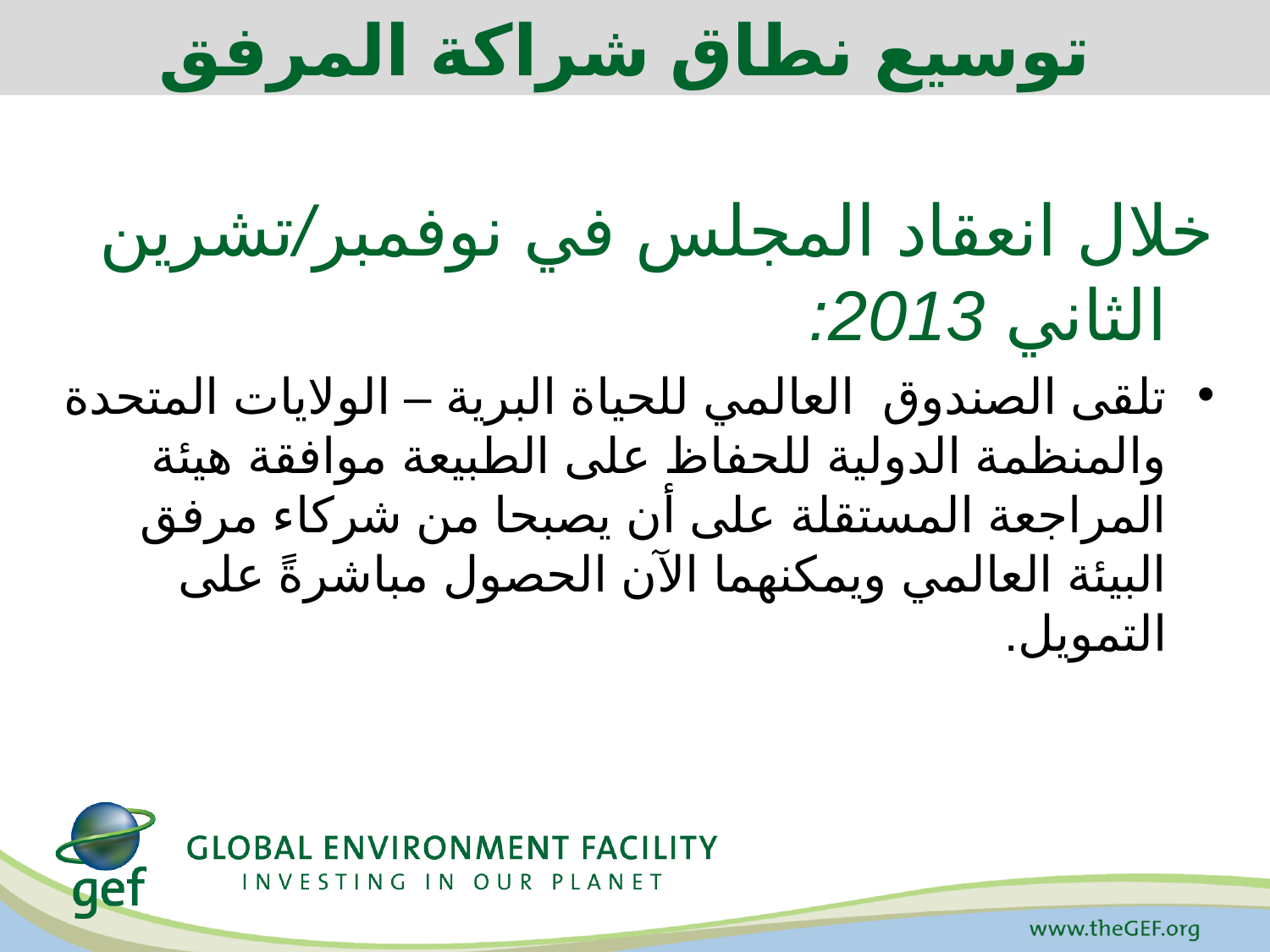

توسيع نطاق شراكة المرفق

خلال انعقاد المجلس في نوفمبر/تشرين الثاني 2013:
تلقى الصندوق  العالمي للحياة البرية – الولايات المتحدة والمنظمة الدولية للحفاظ على الطبيعة موافقة هيئة المراجعة المستقلة على أن يصبحا من شركاء مرفق البيئة العالمي ويمكنهما الآن الحصول مباشرةً على التمويل.